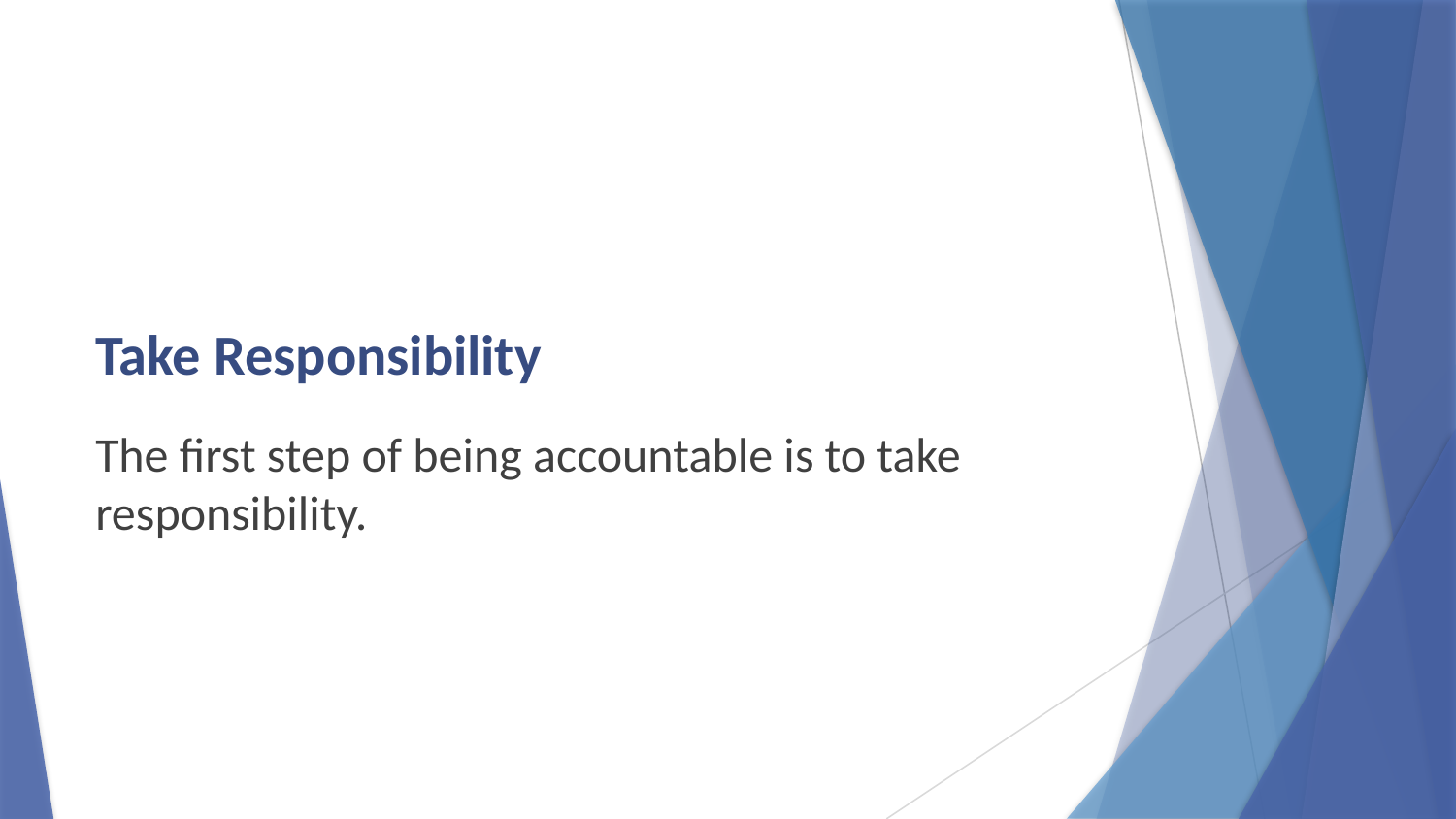

# Take Responsibility
The first step of being accountable is to take responsibility.